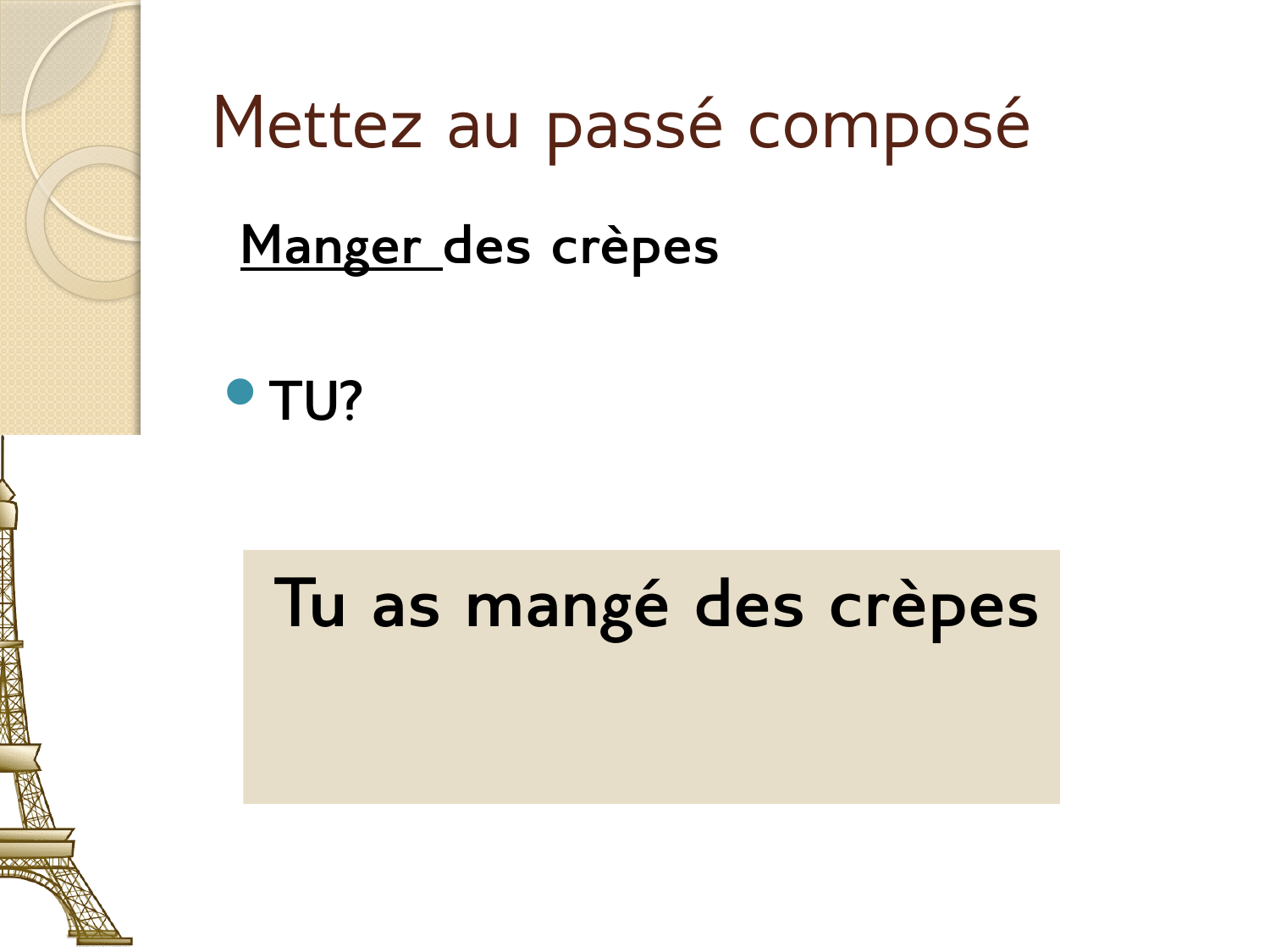

# Mettez au passé composé
 Manger des crèpes

TU?
Tu as mangé des crèpes